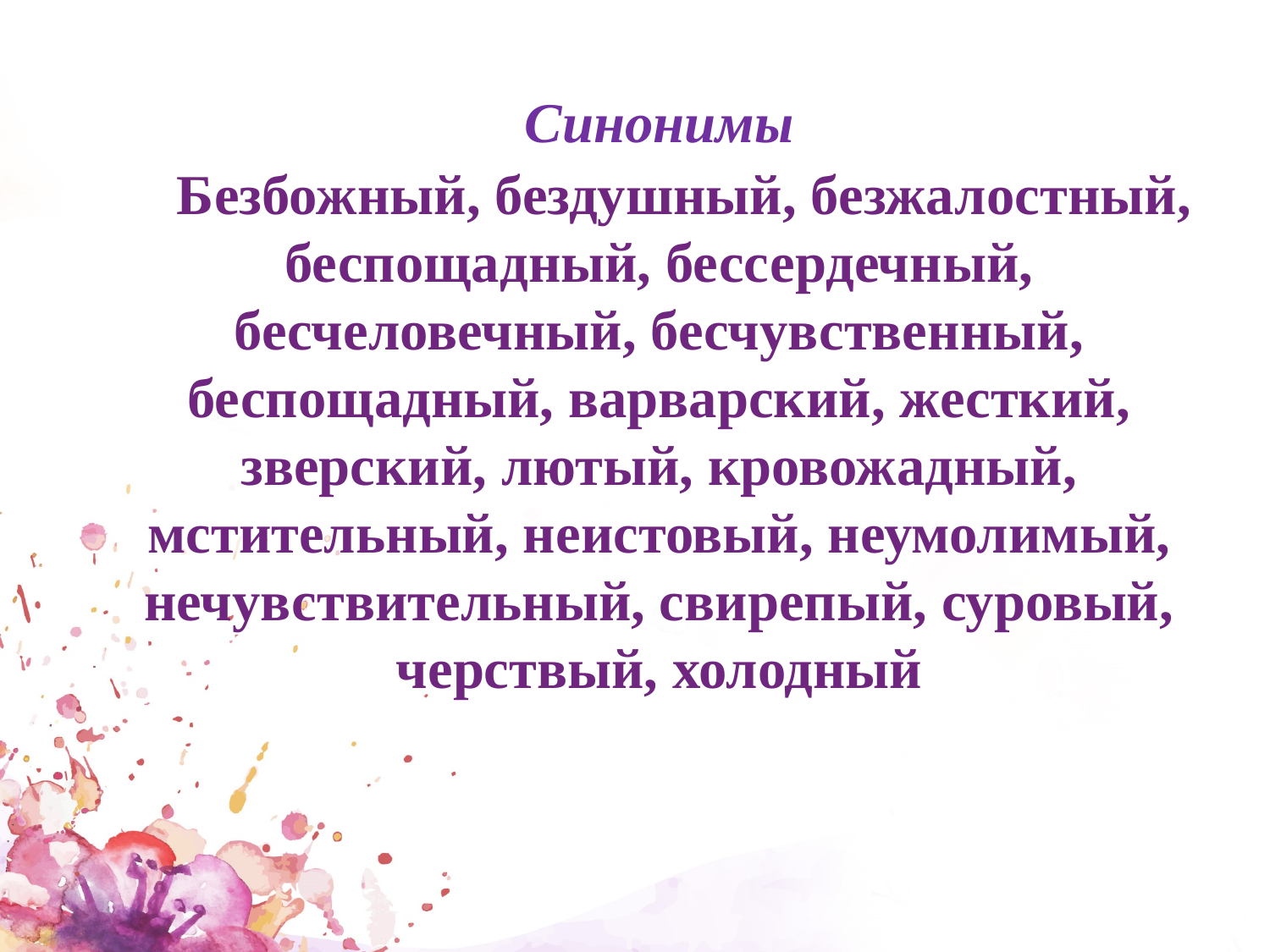

Синонимы
Безбожный, бездушный, безжалостный, беспощадный, бессердечный, бесчеловечный, бесчувственный, беспощадный, варварский, жесткий, зверский, лютый, кровожадный, мстительный, неистовый, неумолимый, нечувствительный, свирепый, суровый, черствый, холодный